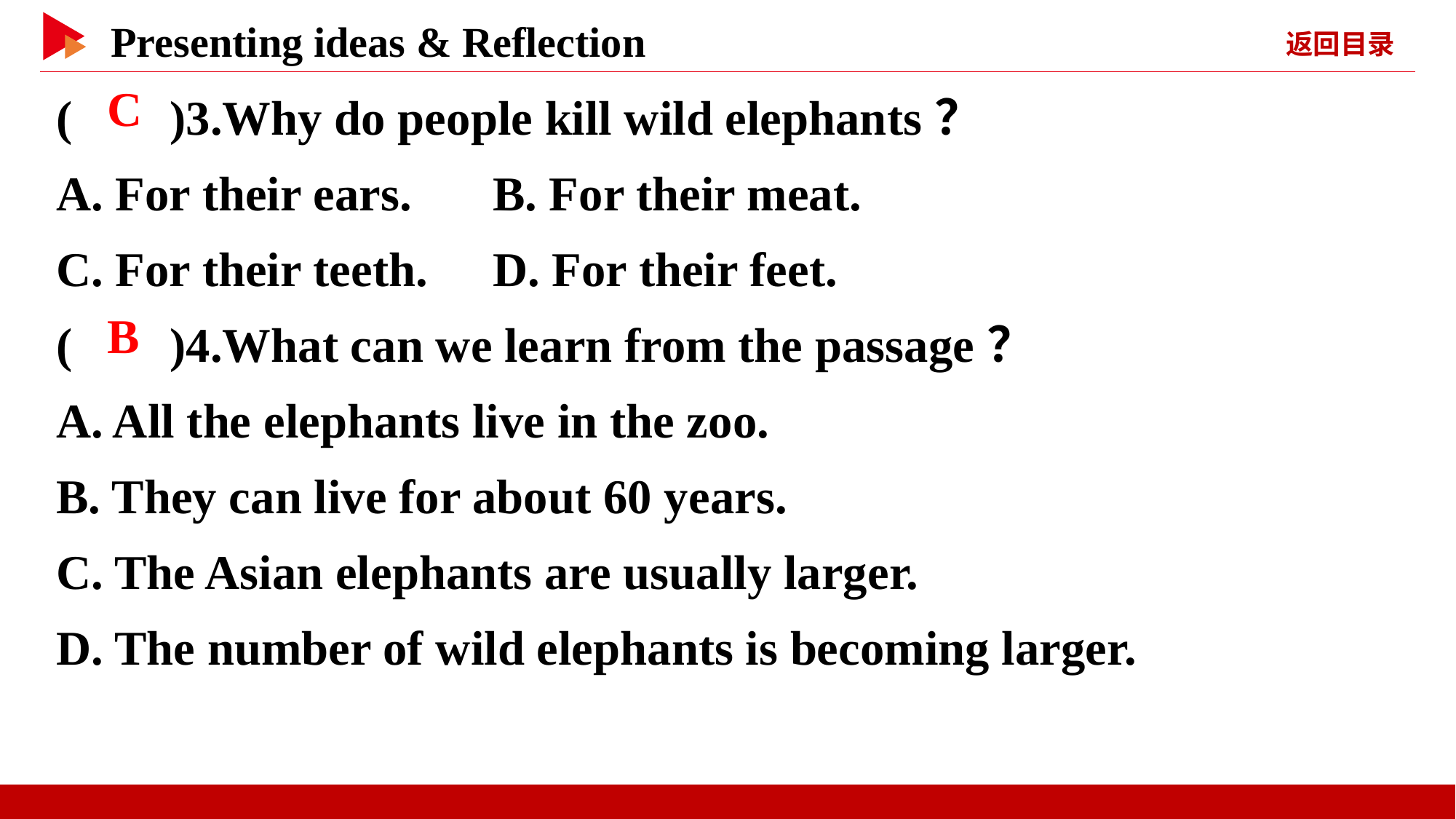

(        )3.Why do people kill wild elephants？
A. For their ears.	B. For their meat.
C. For their teeth.	D. For their feet.
(        )4.What can we learn from the passage？
A. All the elephants live in the zoo.
B. They can live for about 60 years.
C. The Asian elephants are usually larger.
D. The number of wild elephants is becoming larger.

   C
   B